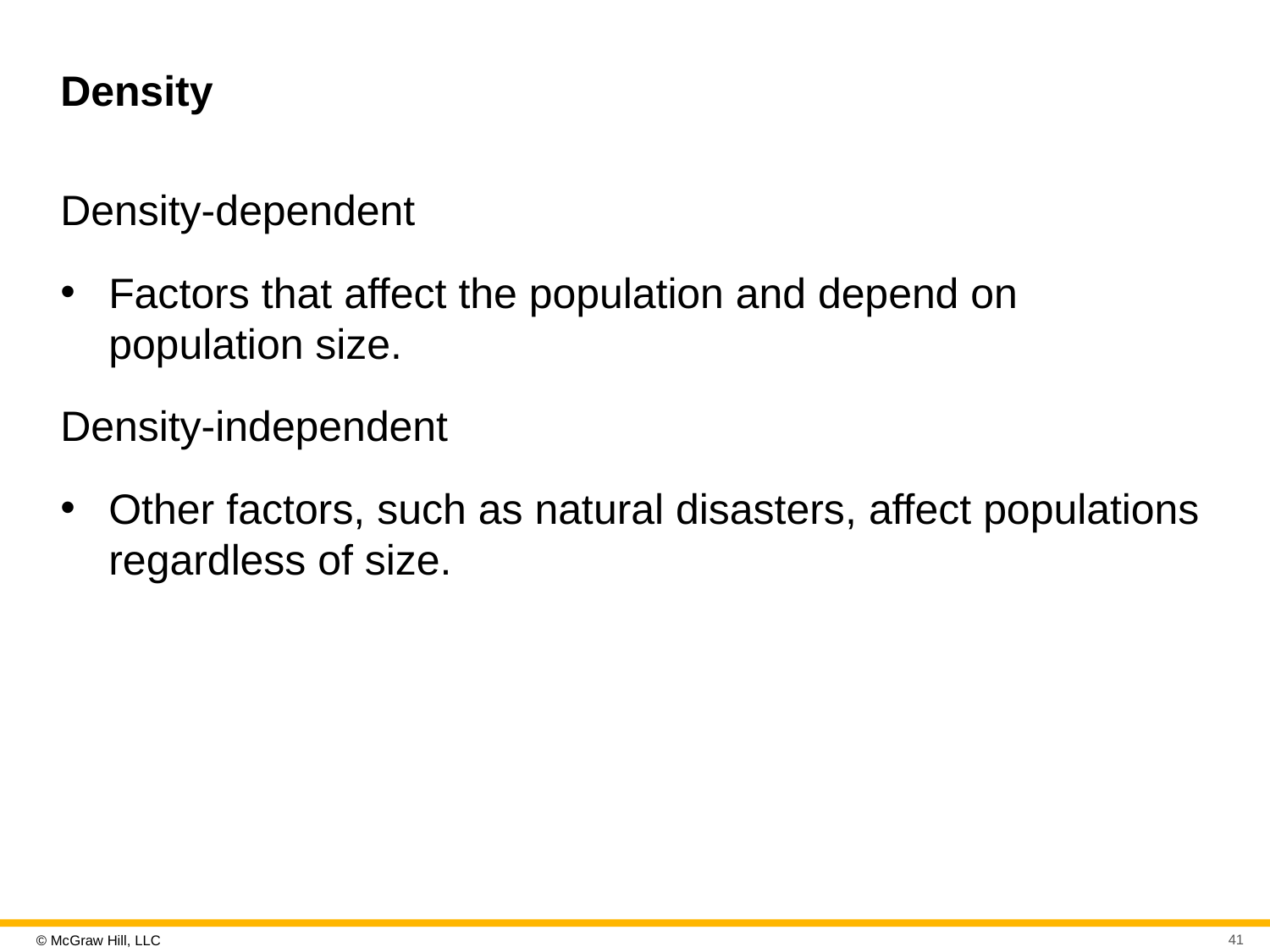

# Density
Density-dependent
Factors that affect the population and depend on population size.
Density-independent
Other factors, such as natural disasters, affect populations regardless of size.
41